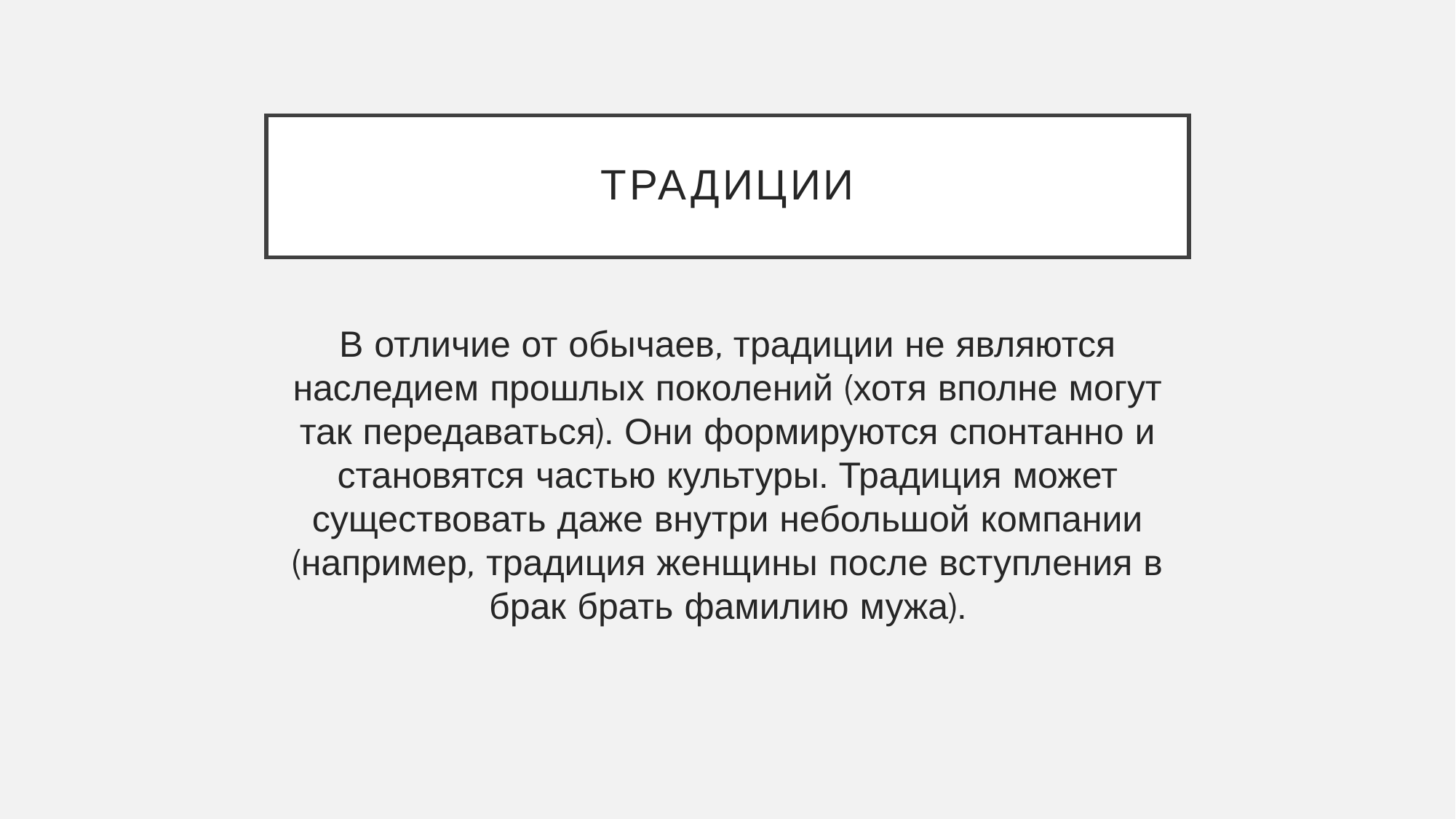

# традиции
В отличие от обычаев, традиции не являются наследием прошлых поколений (хотя вполне могут так передаваться). Они формируются спонтанно и становятся частью культуры. Традиция может существовать даже внутри небольшой компании (например, традиция женщины после вступления в брак брать фамилию мужа).